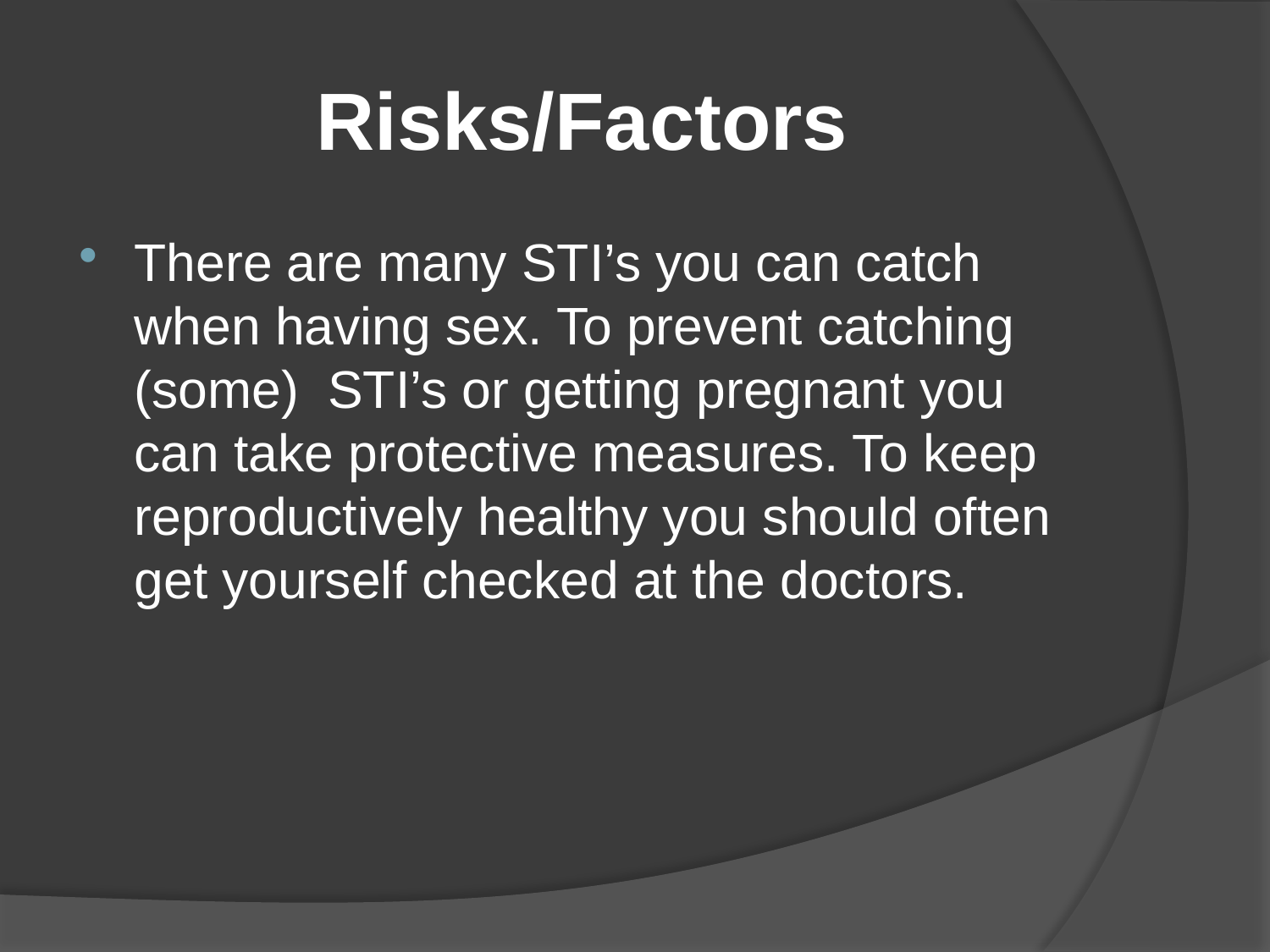

# Risks/Factors
There are many STI’s you can catch when having sex. To prevent catching (some)  STI’s or getting pregnant you can take protective measures. To keep reproductively healthy you should often get yourself checked at the doctors.